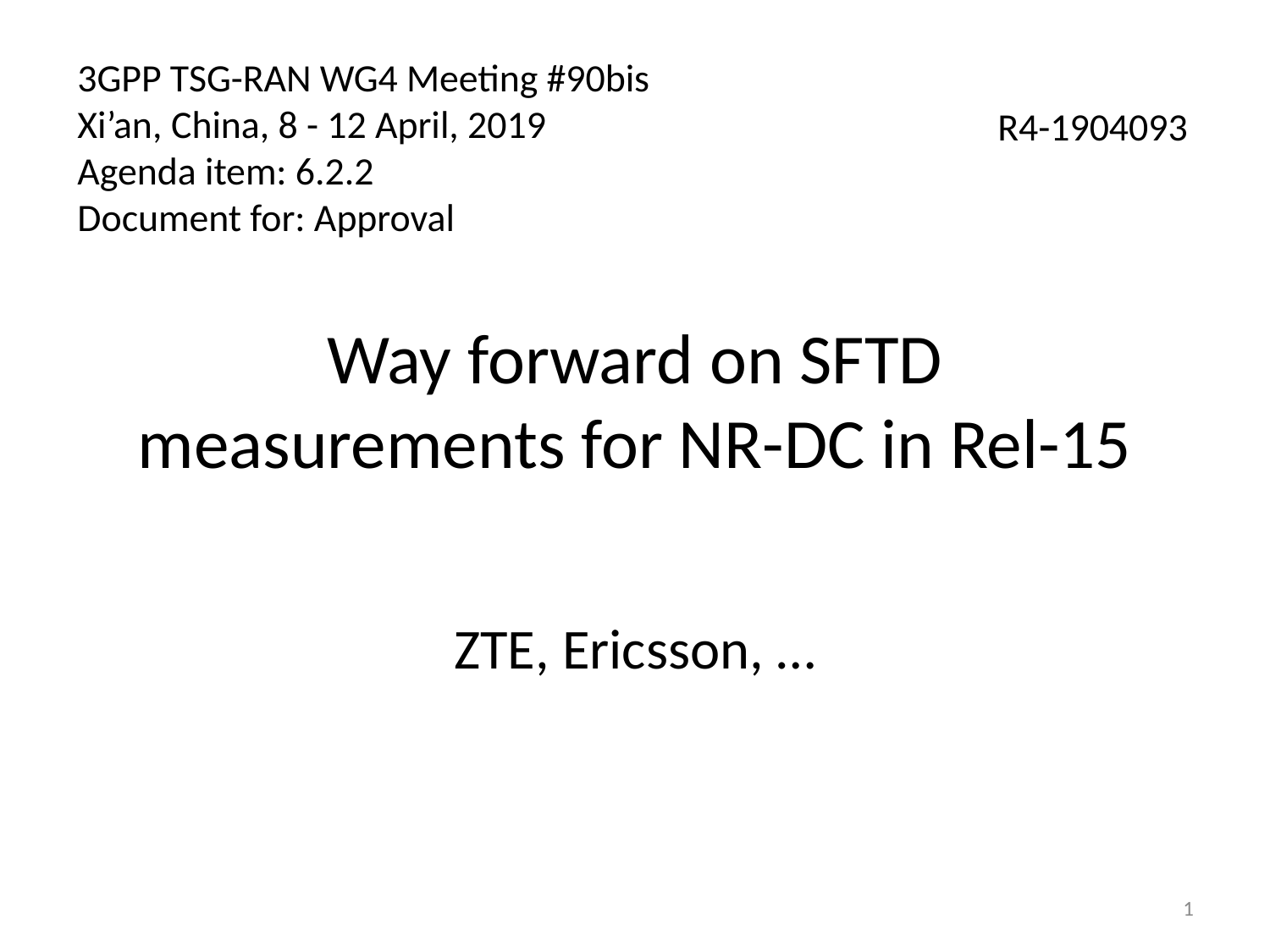

3GPP TSG-RAN WG4 Meeting #90bis
Xi’an, China, 8 - 12 April, 2019
Agenda item: 6.2.2
Document for: Approval
R4-1904093
# Way forward on SFTD measurements for NR-DC in Rel-15
ZTE, Ericsson, …
1